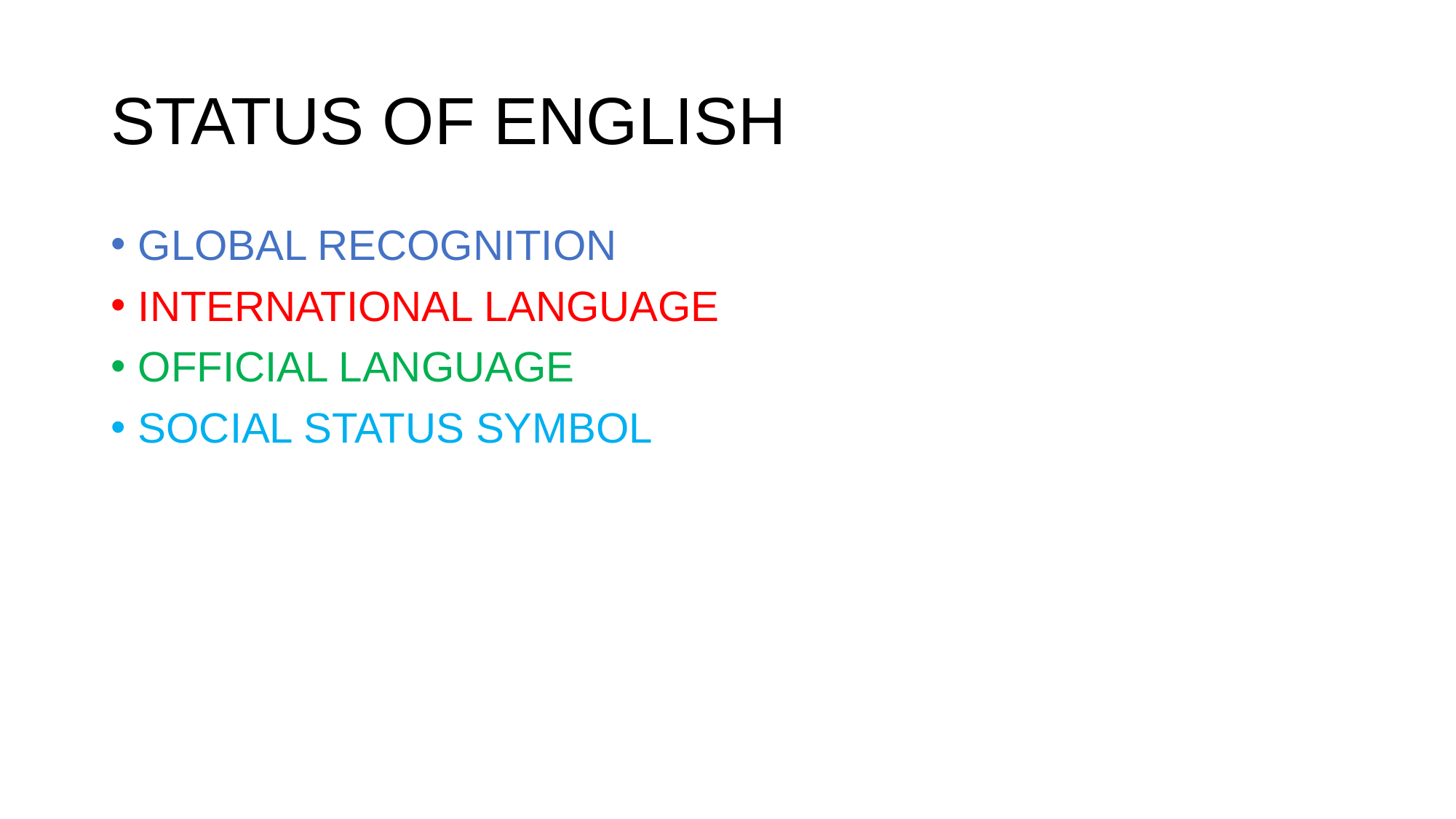

# STATUS OF ENGLISH
GLOBAL RECOGNITION
INTERNATIONAL LANGUAGE
OFFICIAL LANGUAGE
SOCIAL STATUS SYMBOL